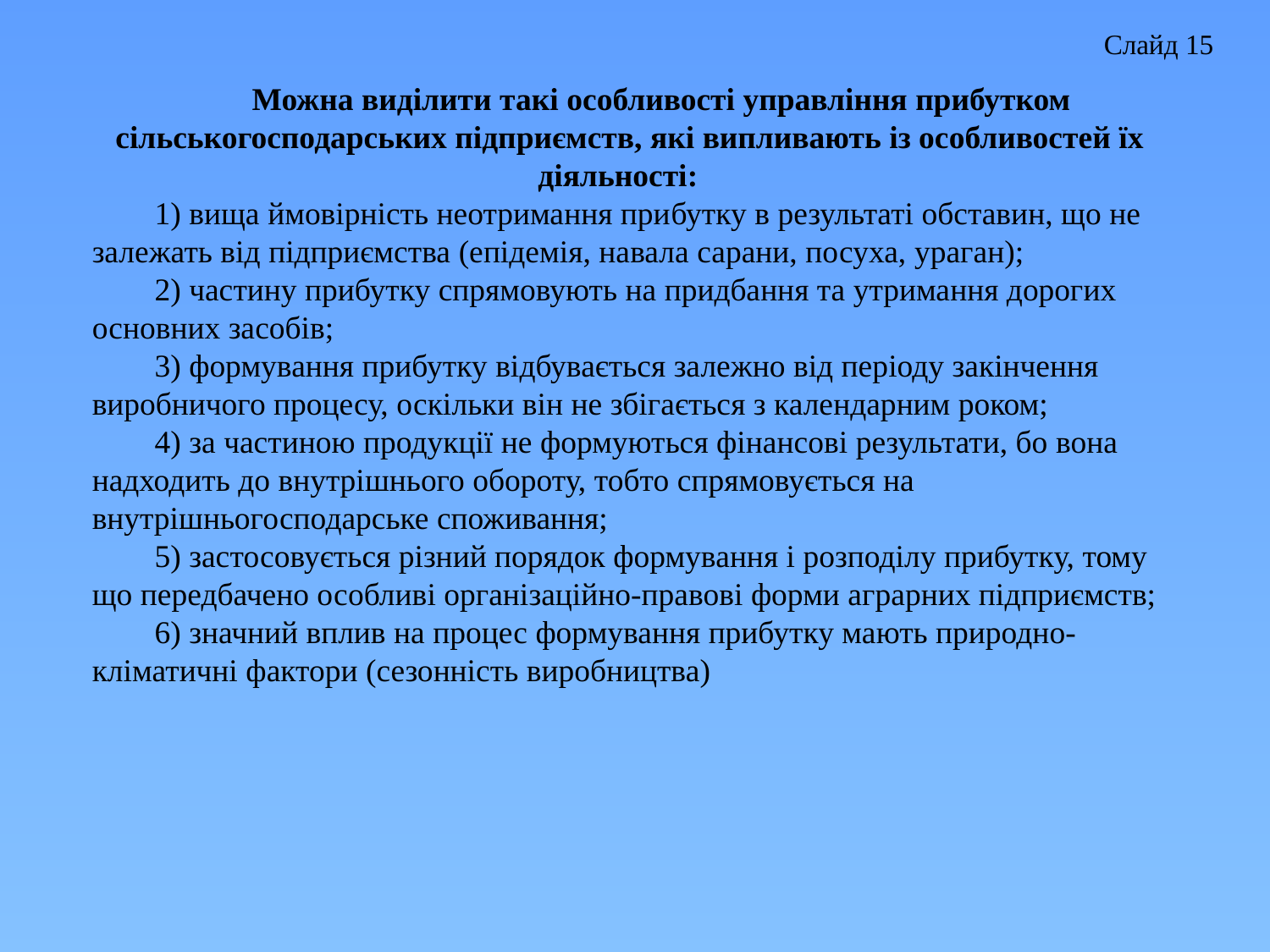

Слайд 15
Можна виділити такі особливості управління прибутком сільськогосподарських підприємств, які випливають із особливостей їх діяльності:
1) вища ймовірність неотримання прибутку в результаті обставин, що не залежать від підприємства (епідемія, навала сарани, посуха, ураган);
2) частину прибутку спрямовують на придбання та утримання дорогих основних засобів;
3) формування прибутку відбувається залежно від періоду закінчення виробничого процесу, оскільки він не збігається з календарним роком;
4) за частиною продукції не формуються фінансові результати, бо вона надходить до внутрішнього обороту, тобто спрямовується на внутрішньогосподарське споживання;
5) застосовується різний порядок формування і розподілу прибутку, тому що передбачено особливі організаційно-правові форми аграрних підприємств;
6) значний вплив на процес формування прибутку мають природно-кліматичні фактори (сезонність виробництва)